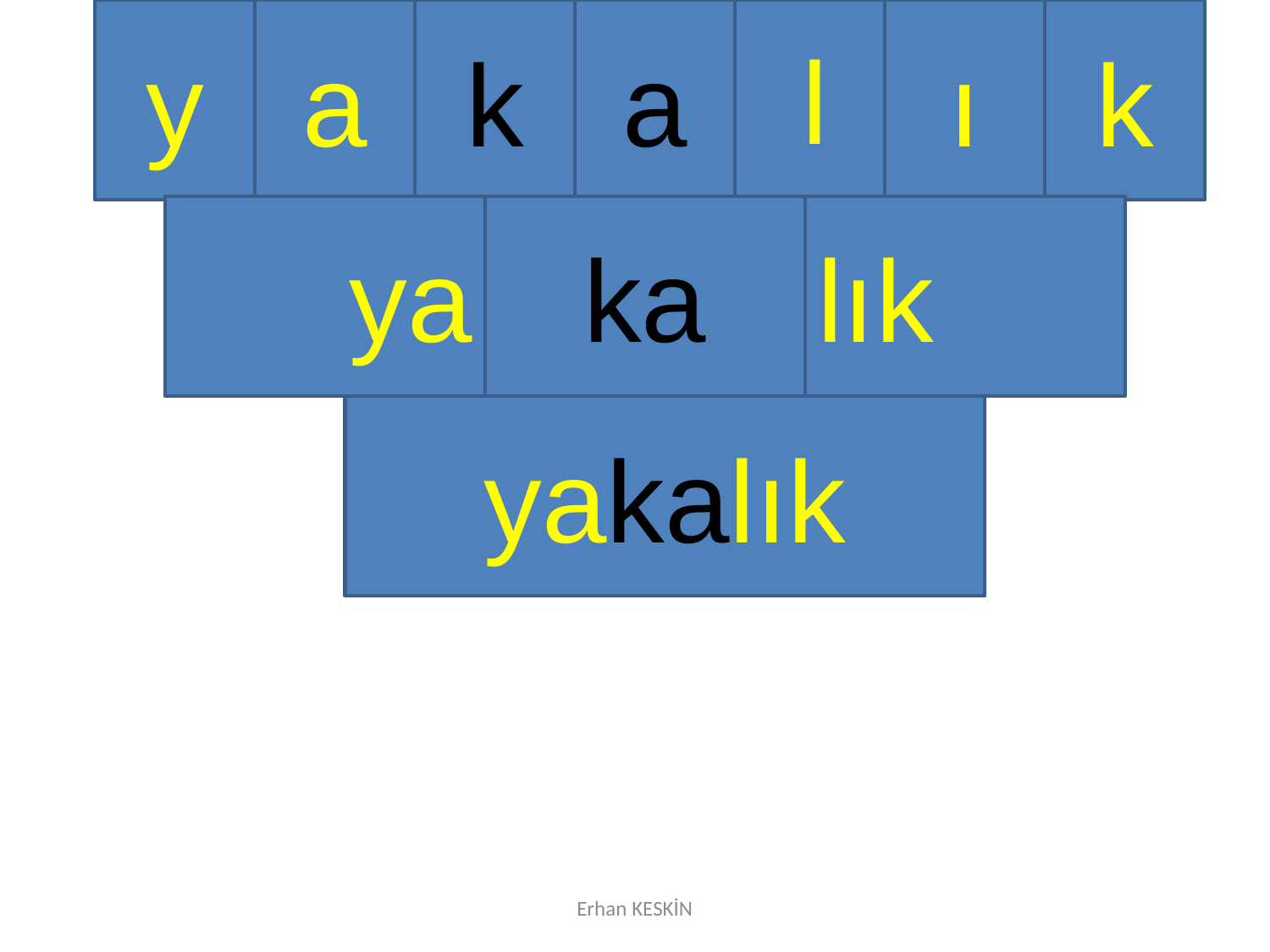

y
a
k
a
l
ı
k
ya
ka
lık
yakalık
Erhan KESKİN